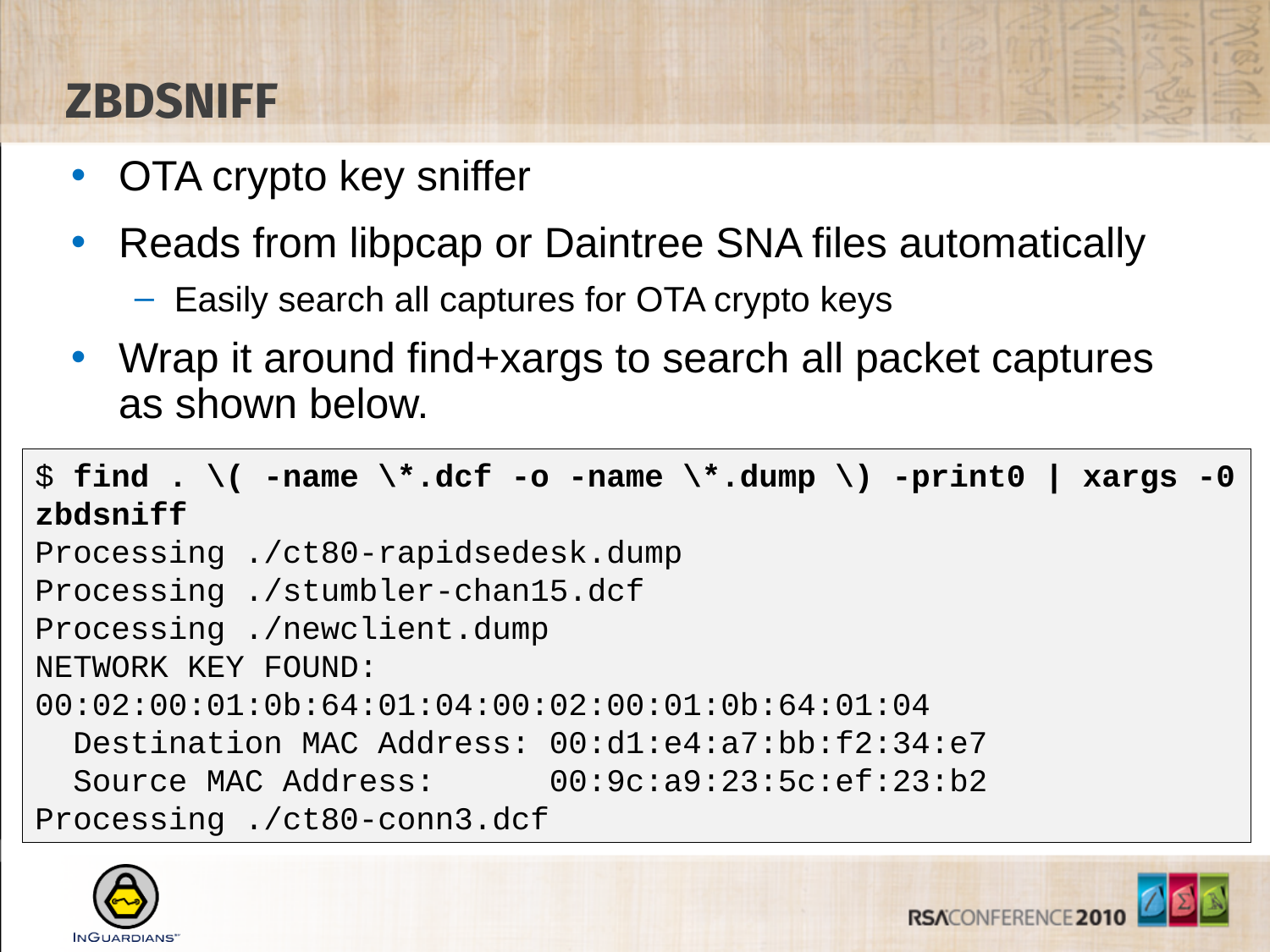

# zbdsniff
OTA crypto key sniffer
Reads from libpcap or Daintree SNA files automatically
Easily search all captures for OTA crypto keys
Wrap it around find+xargs to search all packet captures as shown below.
$ find . \( -name \*.dcf -o -name \*.dump \) -print0 | xargs -0 zbdsniff
Processing ./ct80-rapidsedesk.dump
Processing ./stumbler-chan15.dcf
Processing ./newclient.dump
NETWORK KEY FOUND: 00:02:00:01:0b:64:01:04:00:02:00:01:0b:64:01:04
  Destination MAC Address: 00:d1:e4:a7:bb:f2:34:e7
  Source MAC Address:      00:9c:a9:23:5c:ef:23:b2
Processing ./ct80-conn3.dcf